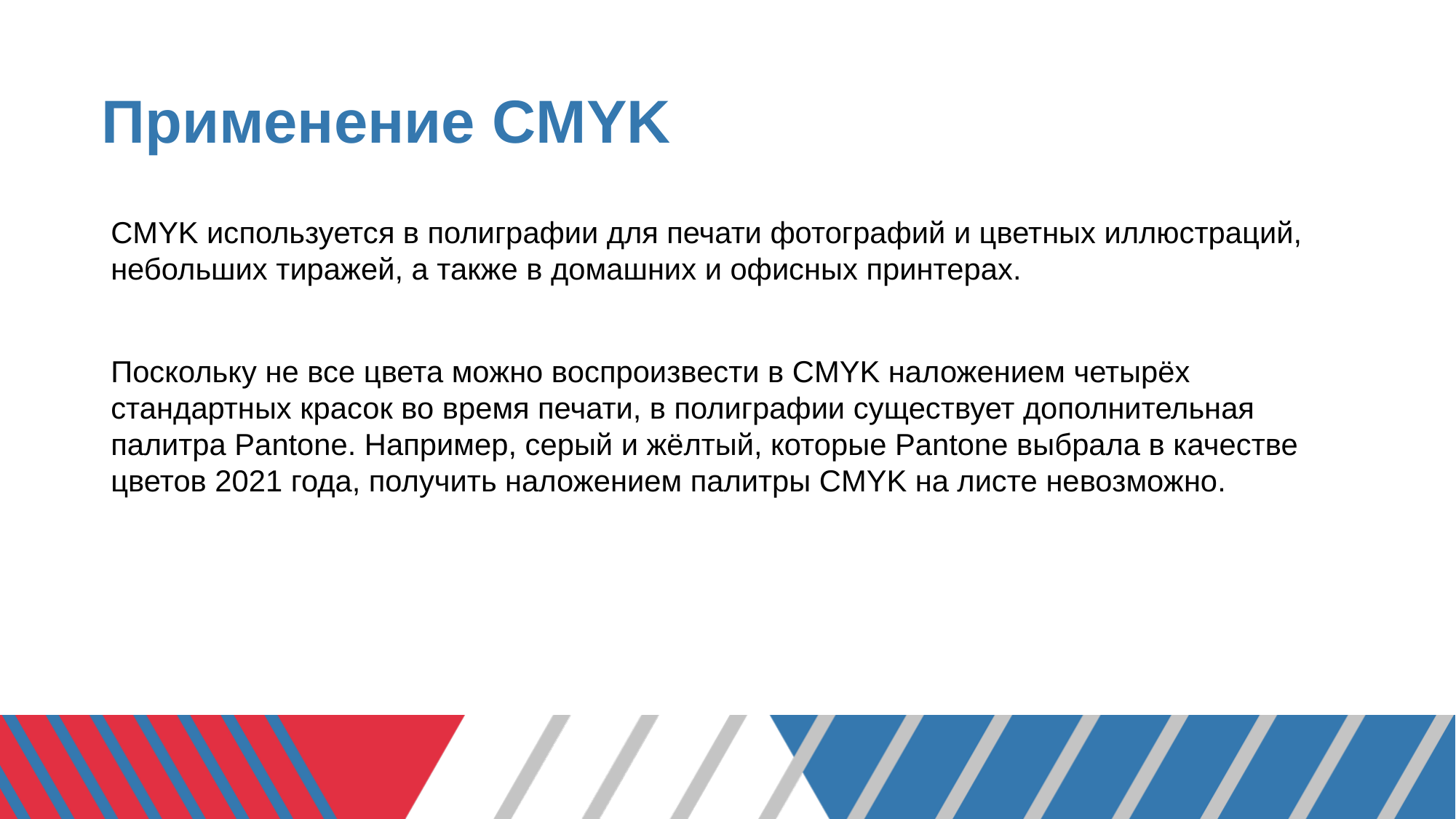

# Применение CMYK
CMYK используется в полиграфии для печати фотографий и цветных иллюстраций, небольших тиражей, а также в домашних и офисных принтерах.

Поскольку не все цвета можно воспроизвести в CMYK наложением четырёх стандартных красок во время печати, в полиграфии существует дополнительная палитра Pantone. Например, серый и жёлтый, которые Pantone выбрала в качестве цветов 2021 года, получить наложением палитры CMYK на листе невозможно.